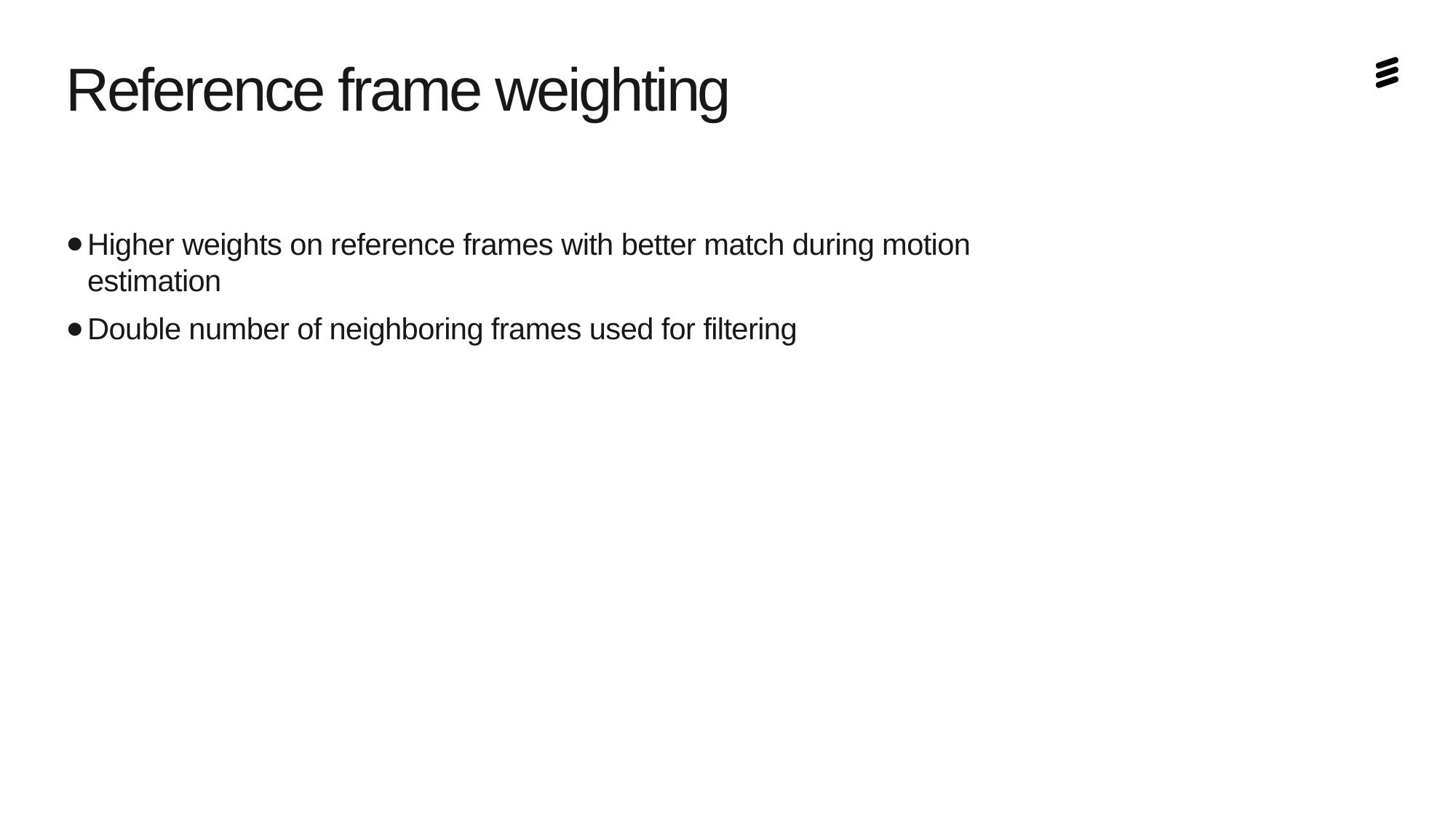

# Reference frame weighting
Higher weights on reference frames with better match during motion estimation
Double number of neighboring frames used for filtering